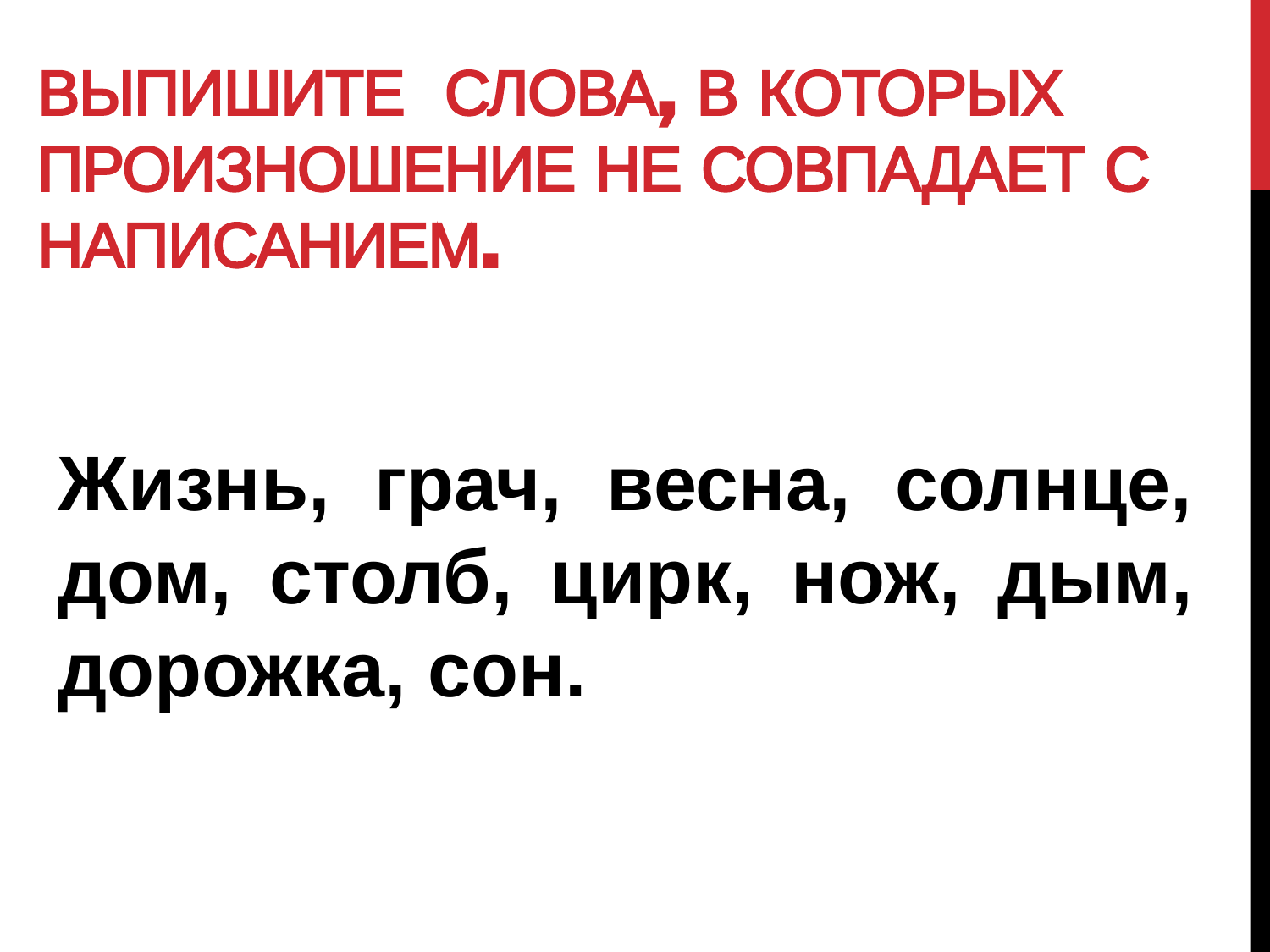

# Выпишите  слова, в которых произношение не совпадает с написанием.

Жизнь, грач, весна, солнце, дом, столб, цирк, нож, дым, дорожка, сон.